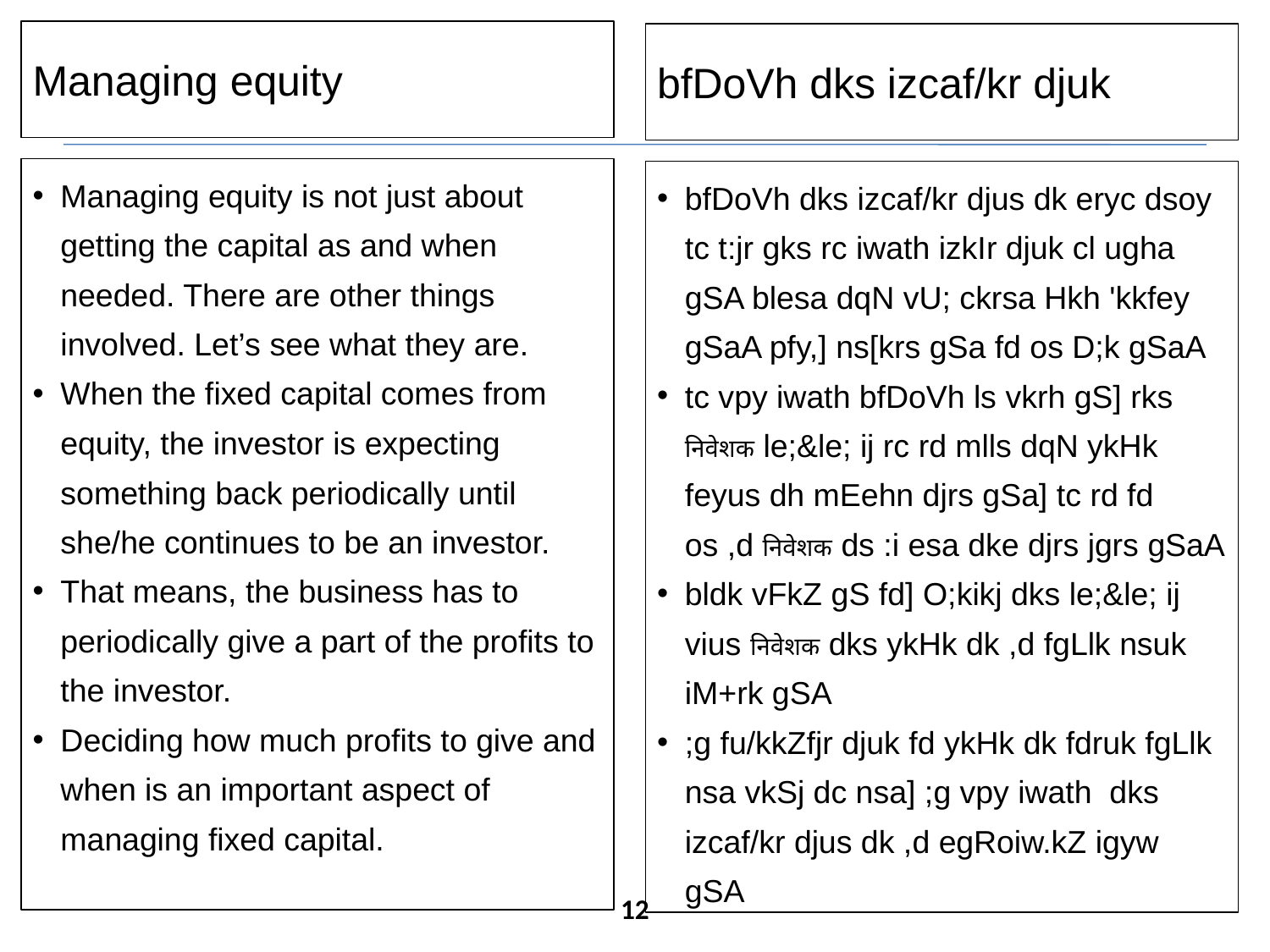

Managing equity
bfDoVh dks izcaf/kr djuk
Managing equity is not just about getting the capital as and when needed. There are other things involved. Let’s see what they are.
When the fixed capital comes from equity, the investor is expecting something back periodically until she/he continues to be an investor.
That means, the business has to periodically give a part of the profits to the investor.
Deciding how much profits to give and when is an important aspect of managing fixed capital.
bfDoVh dks izcaf/kr djus dk eryc dsoy tc t:jr gks rc iwath izkIr djuk cl ugha gSA blesa dqN vU; ckrsa Hkh 'kkfey gSaA pfy,] ns[krs gSa fd os D;k gSaA
tc vpy iwath bfDoVh ls vkrh gS] rks  निवेशक le;&le; ij rc rd mlls dqN ykHk feyus dh mEehn djrs gSa] tc rd fd os ,d निवेशक ds :i esa dke djrs jgrs gSaA
bldk vFkZ gS fd] O;kikj dks le;&le; ij vius निवेशक dks ykHk dk ,d fgLlk nsuk iM+rk gSA
;g fu/kkZfjr djuk fd ykHk dk fdruk fgLlk nsa vkSj dc nsa] ;g vpy iwath  dks izcaf/kr djus dk ,d egRoiw.kZ igyw gSA
12